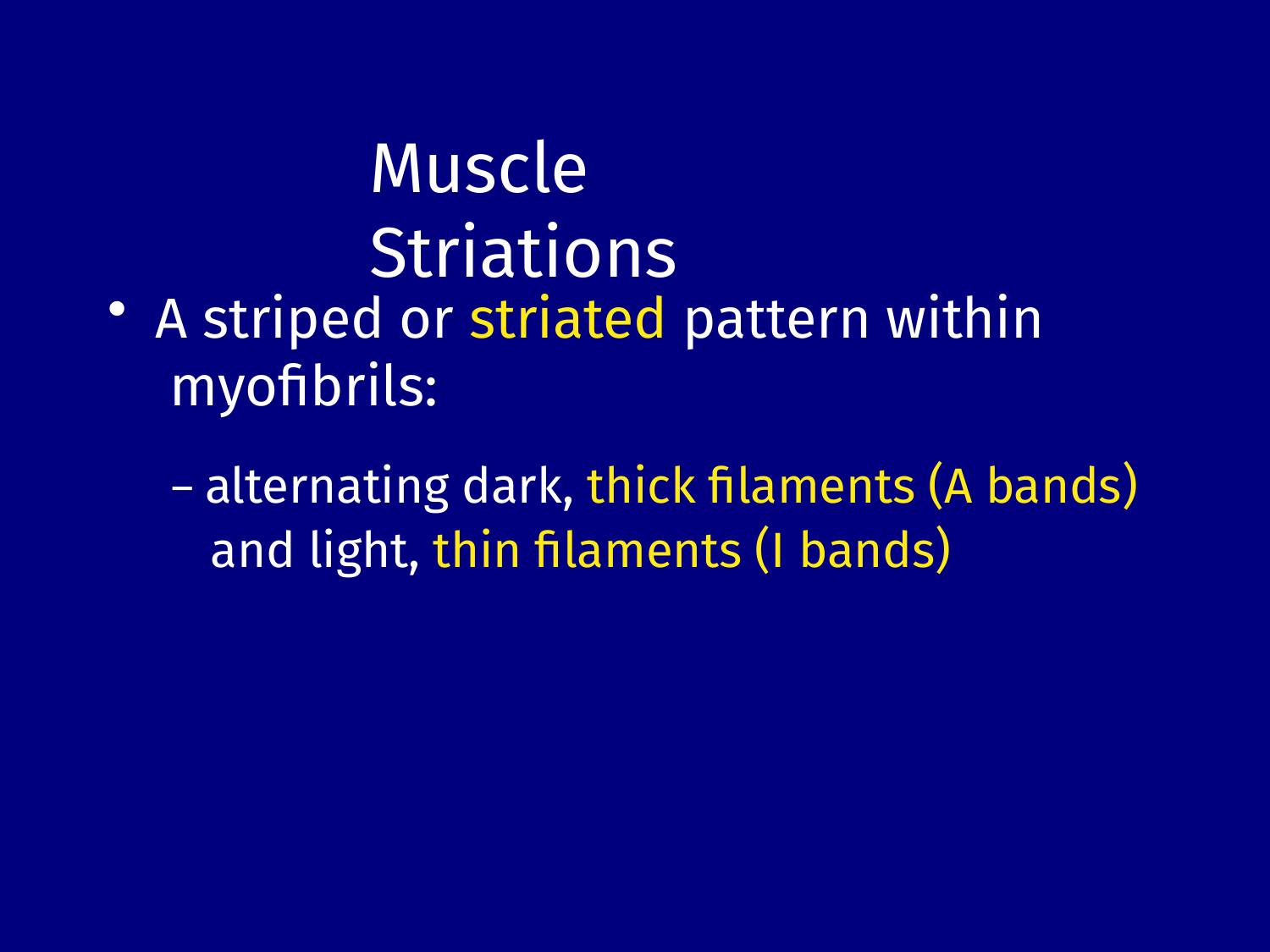

# Muscle Striations
A striped or striated pattern within  myofibrils:
– alternating dark, thick filaments (A bands)  and light, thin filaments (I bands)